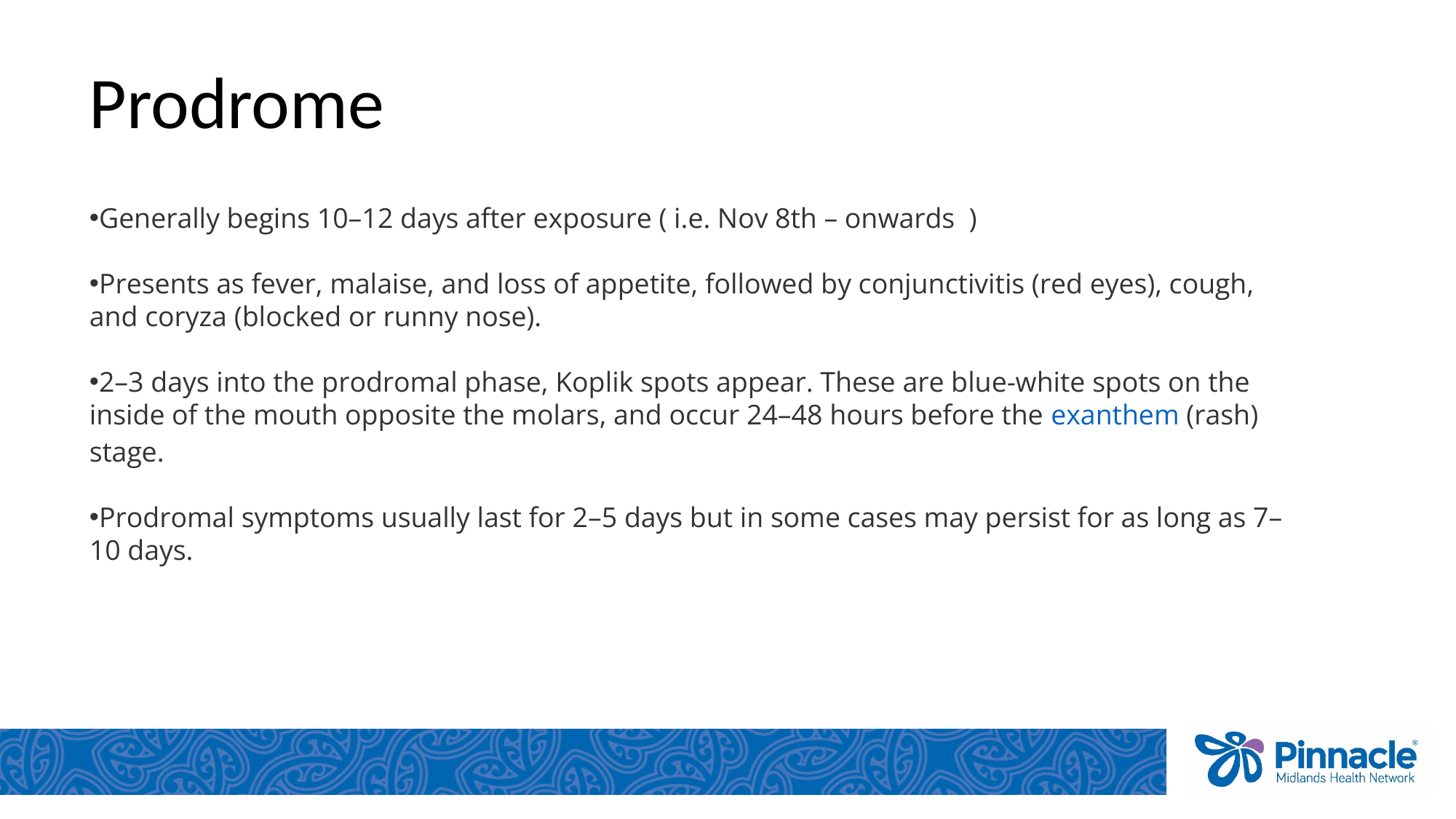

Prodrome
Generally begins 10–12 days after exposure ( i.e. Nov 8th – onwards  )

Presents as fever, malaise, and loss of appetite, followed by conjunctivitis (red eyes), cough, and coryza (blocked or runny nose).

2–3 days into the prodromal phase, Koplik spots appear. These are blue-white spots on the inside of the mouth opposite the molars, and occur 24–48 hours before the exanthem (rash) stage.

Prodromal symptoms usually last for 2–5 days but in some cases may persist for as long as 7–10 days.